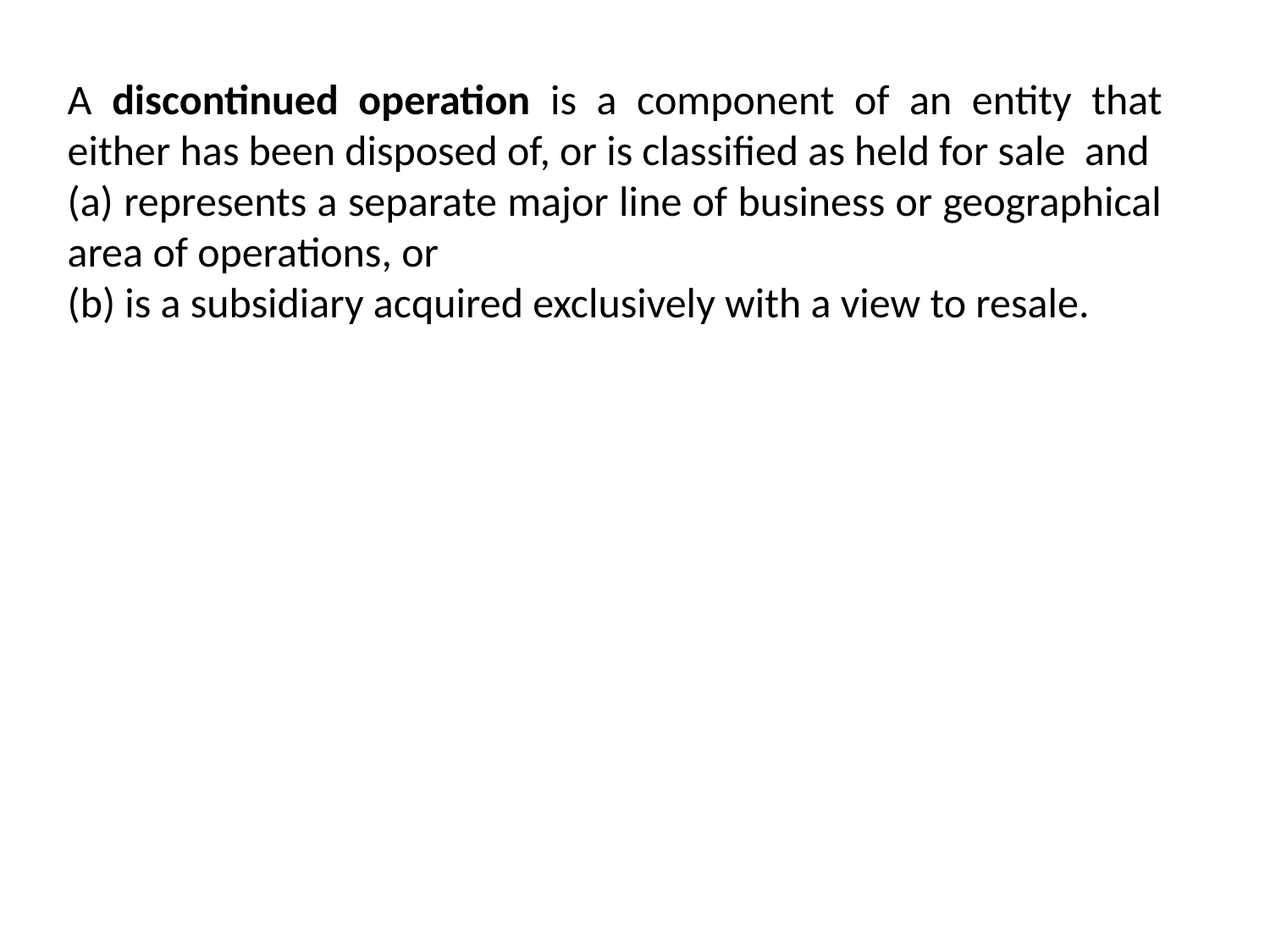

A discontinued operation is a component of an entity that either has been disposed of, or is classified as held for sale  and
(a) represents a separate major line of business or geographical area of operations, or
(b) is a subsidiary acquired exclusively with a view to resale.